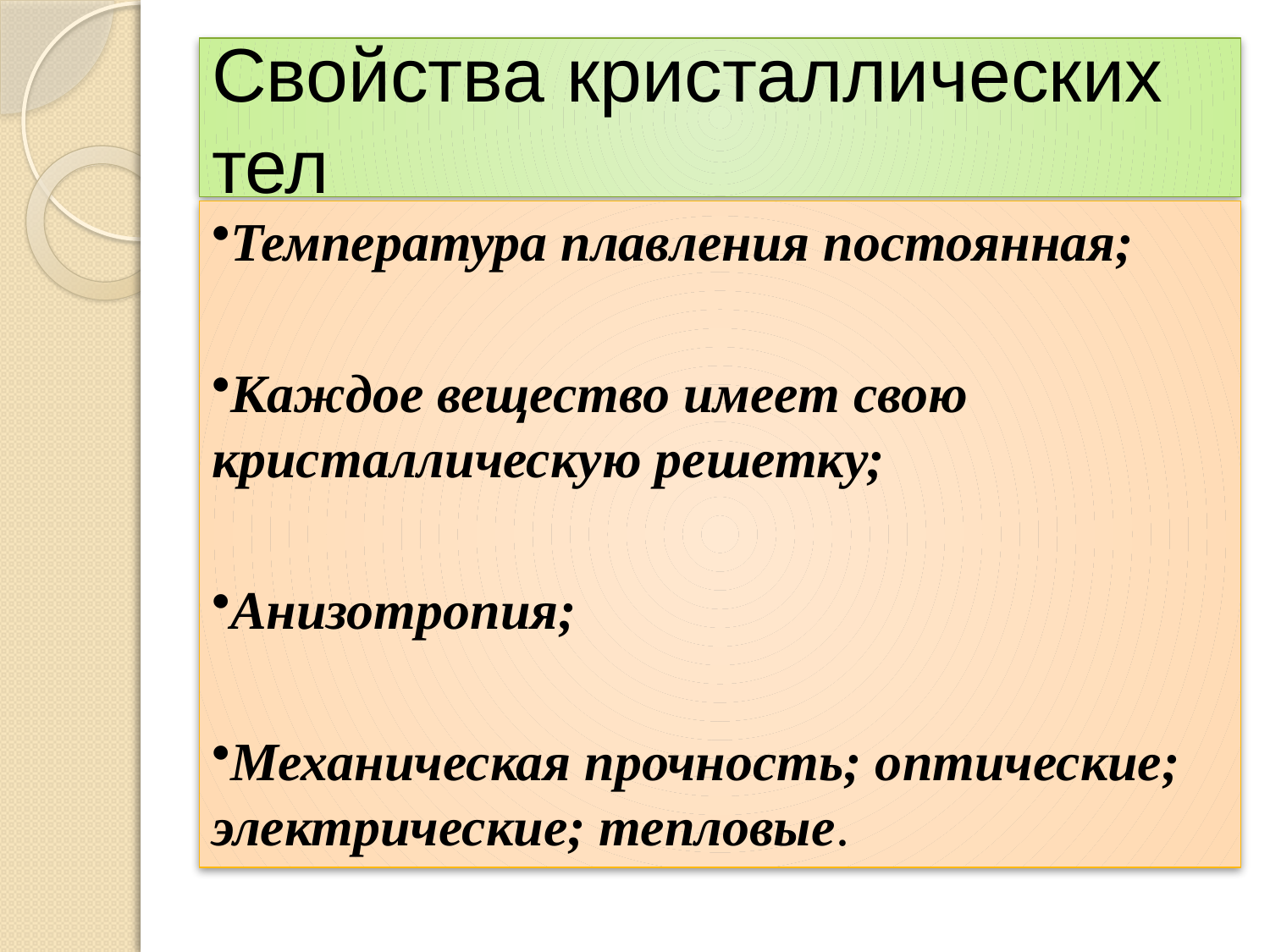

# Свойства кристаллических тел
Температура плавления постоянная;

Каждое вещество имеет свою кристаллическую решетку;

Анизотропия;

Механическая прочность; оптические; электрические; тепловые.